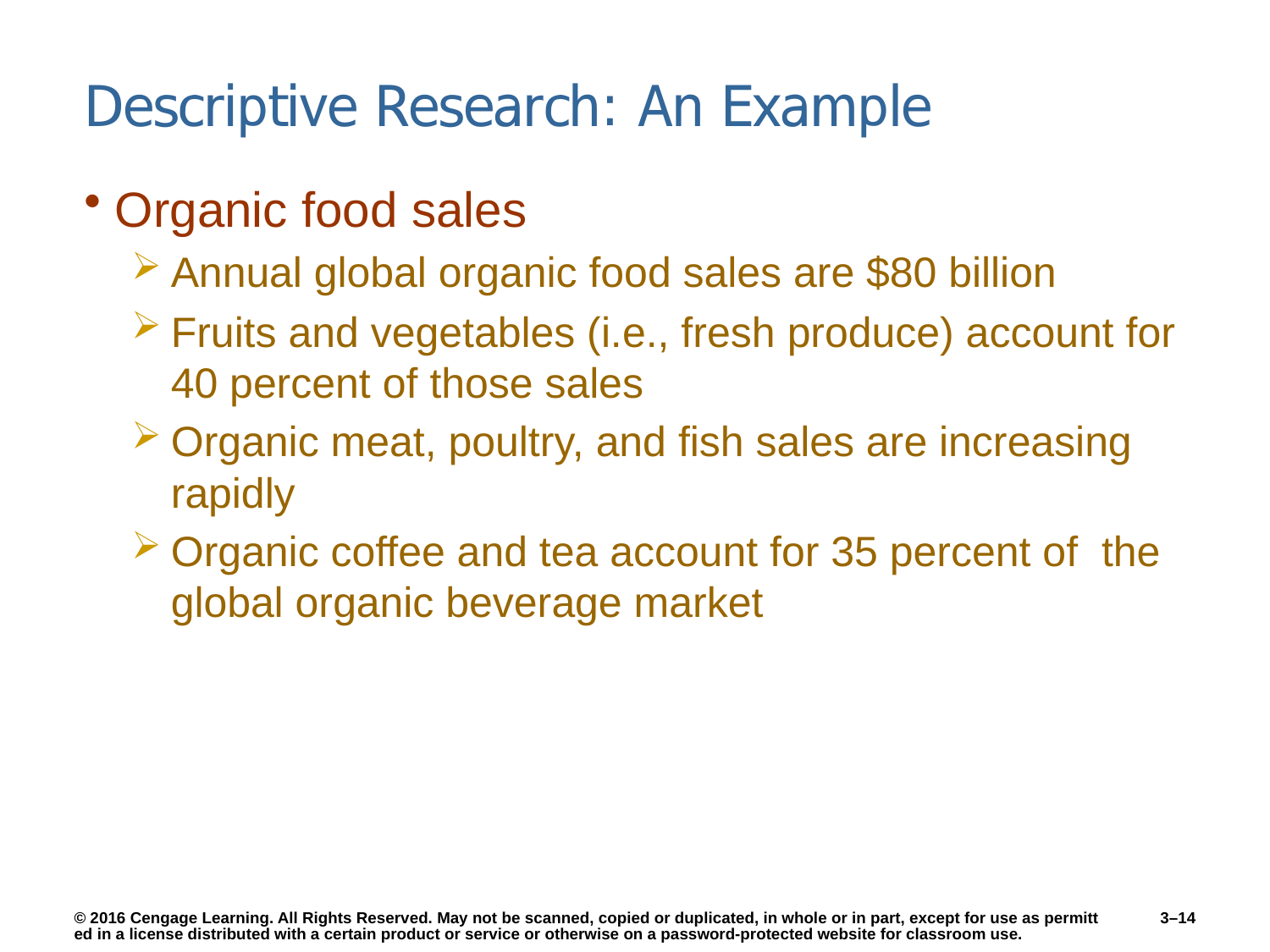

# Descriptive Research: An Example
Organic food sales
Annual global organic food sales are $80 billion
Fruits and vegetables (i.e., fresh produce) account for 40 percent of those sales
Organic meat, poultry, and fish sales are increasing rapidly
Organic coffee and tea account for 35 percent of  the global organic beverage market

3–14
© 2016 Cengage Learning. All Rights Reserved. May not be scanned, copied or duplicated, in whole or in part, except for use as permitted in a license distributed with a certain product or service or otherwise on a password-protected website for classroom use.